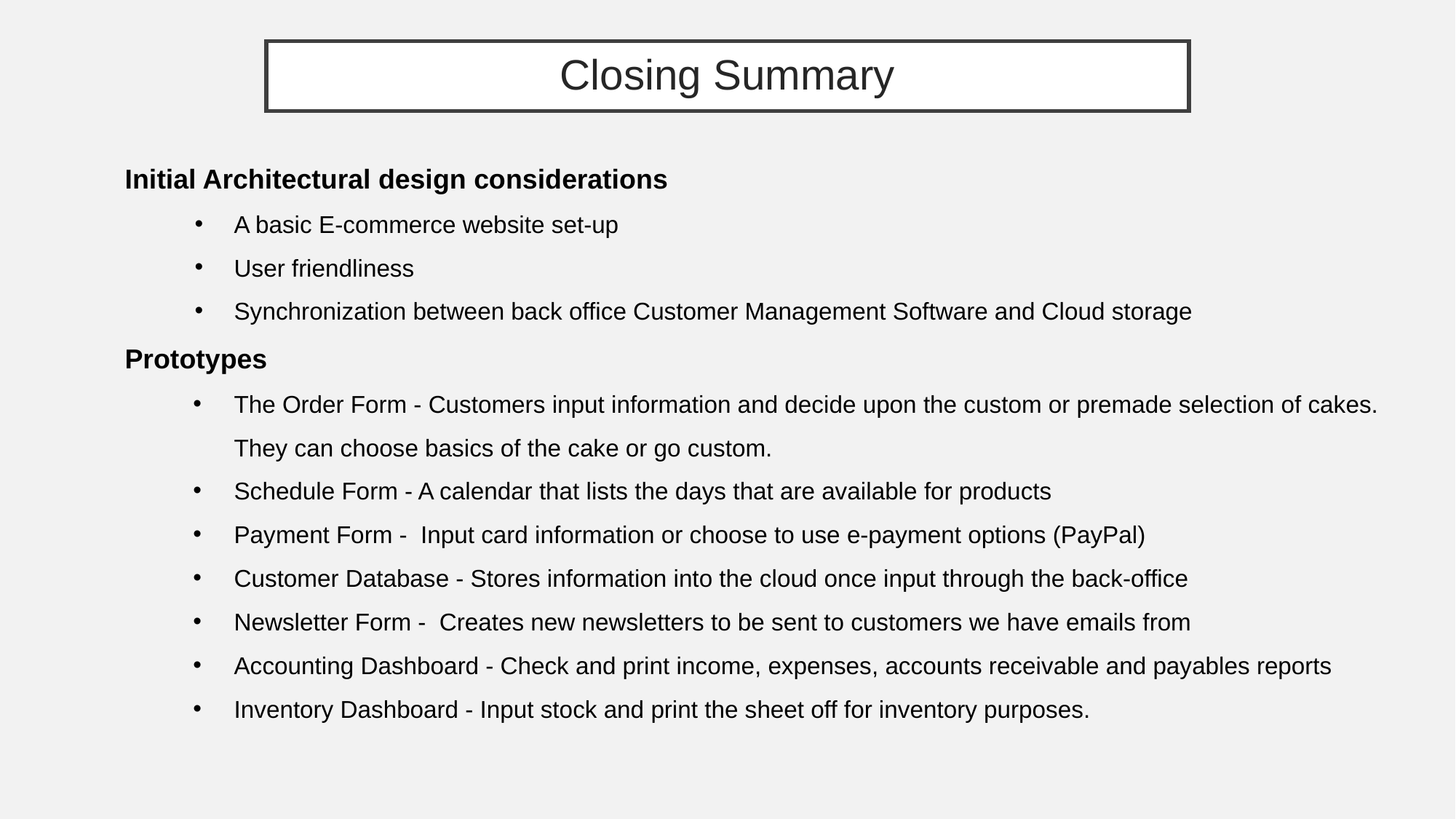

# Closing Summary
Initial Architectural design considerations
A basic E-commerce website set-up
User friendliness
Synchronization between back office Customer Management Software and Cloud storage
Prototypes
The Order Form - Customers input information and decide upon the custom or premade selection of cakes.  They can choose basics of the cake or go custom.
Schedule Form - A calendar that lists the days that are available for products
Payment Form -  Input card information or choose to use e-payment options (PayPal)
Customer Database - Stores information into the cloud once input through the back-office
Newsletter Form -  Creates new newsletters to be sent to customers we have emails from
Accounting Dashboard - Check and print income, expenses, accounts receivable and payables reports
Inventory Dashboard - Input stock and print the sheet off for inventory purposes.